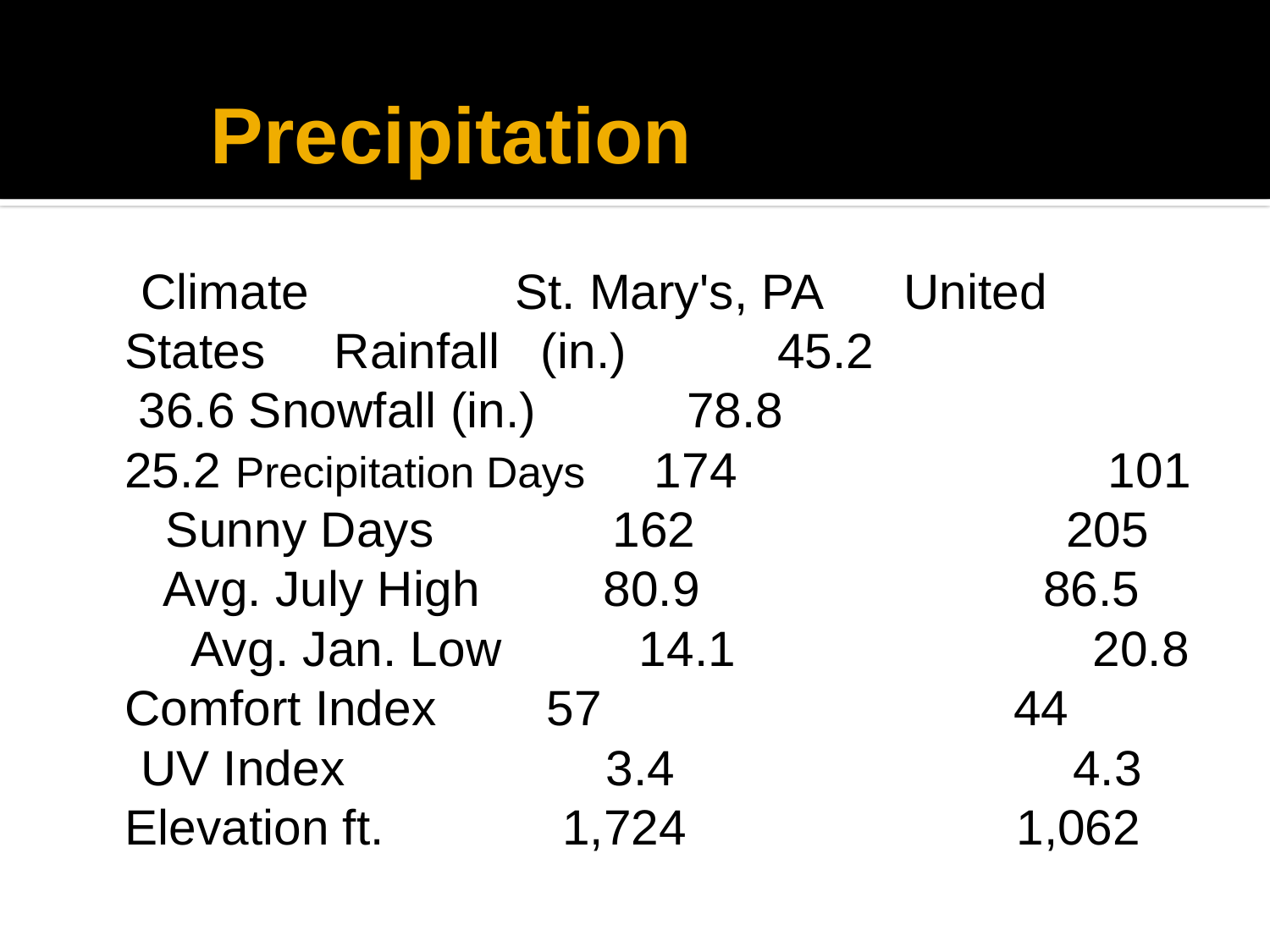

# Precipitation
    Climate               St. Mary's, PA      United States     Rainfall   (in.)           45.2                         36.6 Snowfall (in.)           78.8                         25.2 Precipitation Days     174                           101    Sunny Days             162                           205       Avg. July High         80.9                         86.5         Avg. Jan. Low          14.1                          20.8 Comfort Index        57                              44
    UV Index                   3.4                             4.3 Elevation ft.             1,724                        1,062